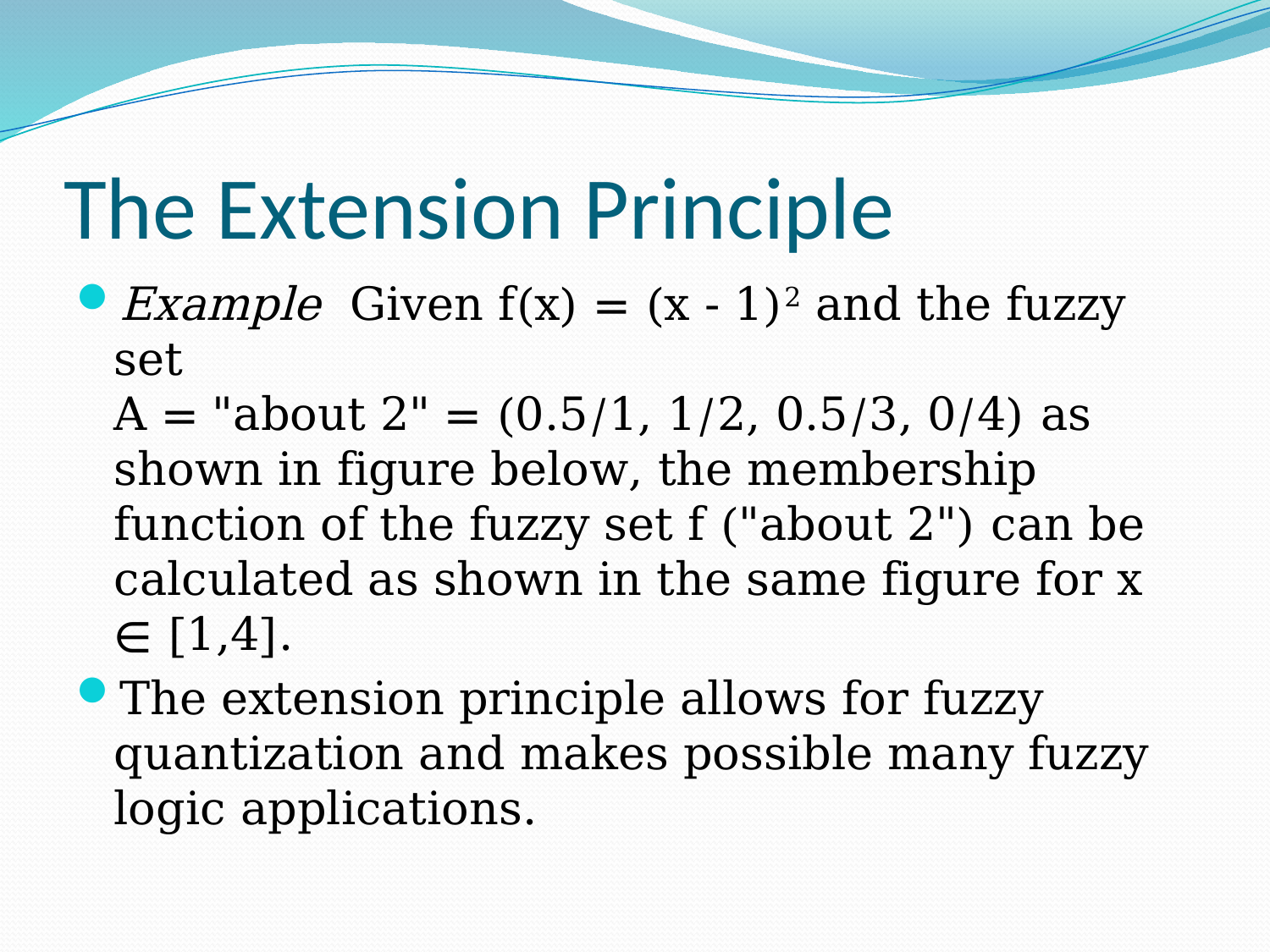

# The Extension Principle
Example  Given f(x) = (x - 1)2 and the fuzzy set
A = "about 2" = (0.5/1, 1/2, 0.5/3, 0/4) as shown in figure below, the membership function of the fuzzy set f ("about 2") can be calculated as shown in the same figure for x ∊ [1,4].
The extension principle allows for fuzzy quantization and makes possible many fuzzy logic applications.